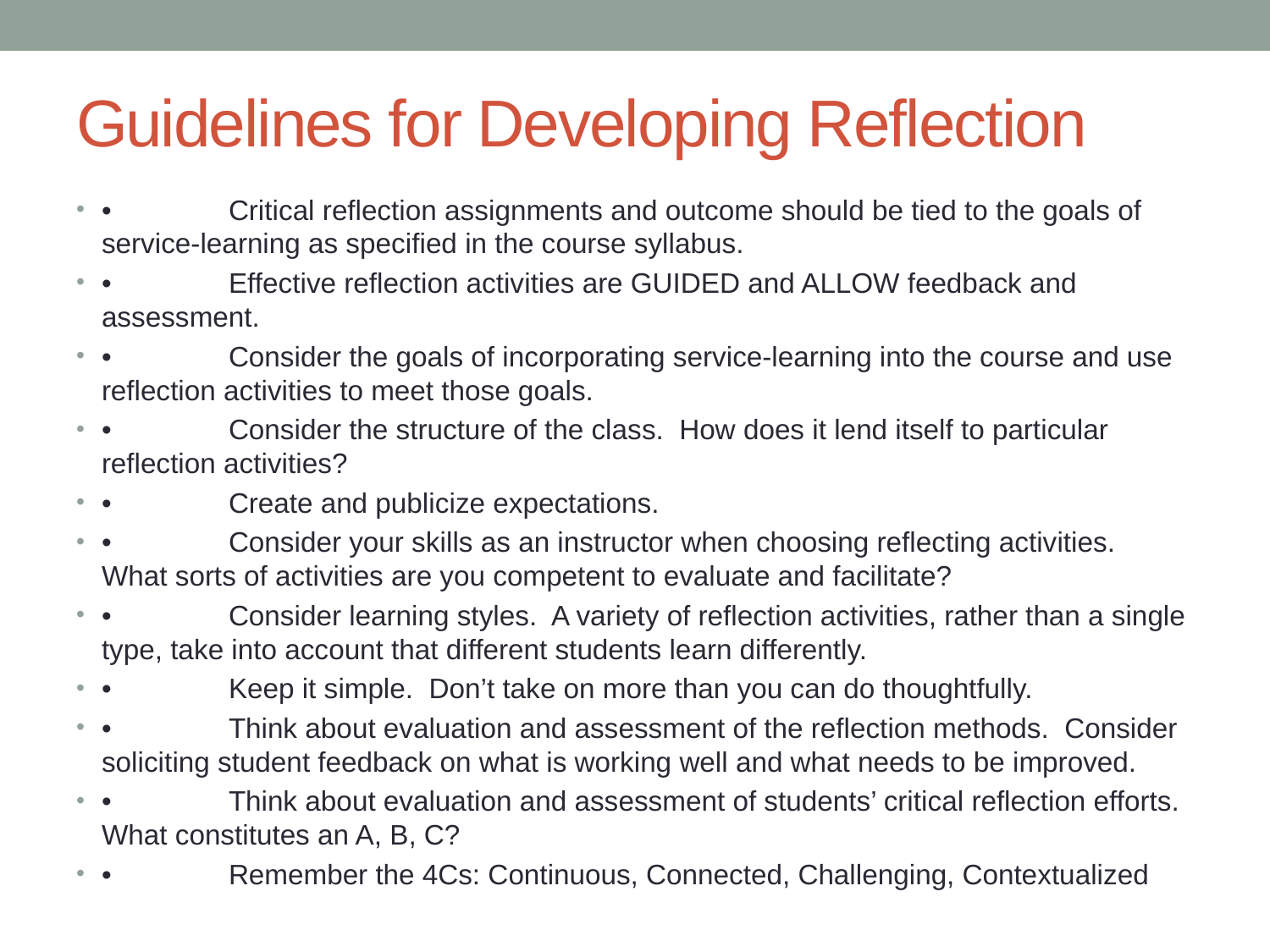

# Guidelines for Developing Reflection

•	Critical reflection assignments and outcome should be tied to the goals of service-learning as specified in the course syllabus.
•	Effective reflection activities are GUIDED and ALLOW feedback and assessment.
•	Consider the goals of incorporating service-learning into the course and use reflection activities to meet those goals.
•	Consider the structure of the class.  How does it lend itself to particular reflection activities?
•	Create and publicize expectations.
•	Consider your skills as an instructor when choosing reflecting activities.  What sorts of activities are you competent to evaluate and facilitate?
•	Consider learning styles.  A variety of reflection activities, rather than a single type, take into account that different students learn differently.
•	Keep it simple.  Don’t take on more than you can do thoughtfully.
•	Think about evaluation and assessment of the reflection methods.  Consider soliciting student feedback on what is working well and what needs to be improved.
•	Think about evaluation and assessment of students’ critical reflection efforts.  What constitutes an A, B, C?
•	Remember the 4Cs: Continuous, Connected, Challenging, Contextualized